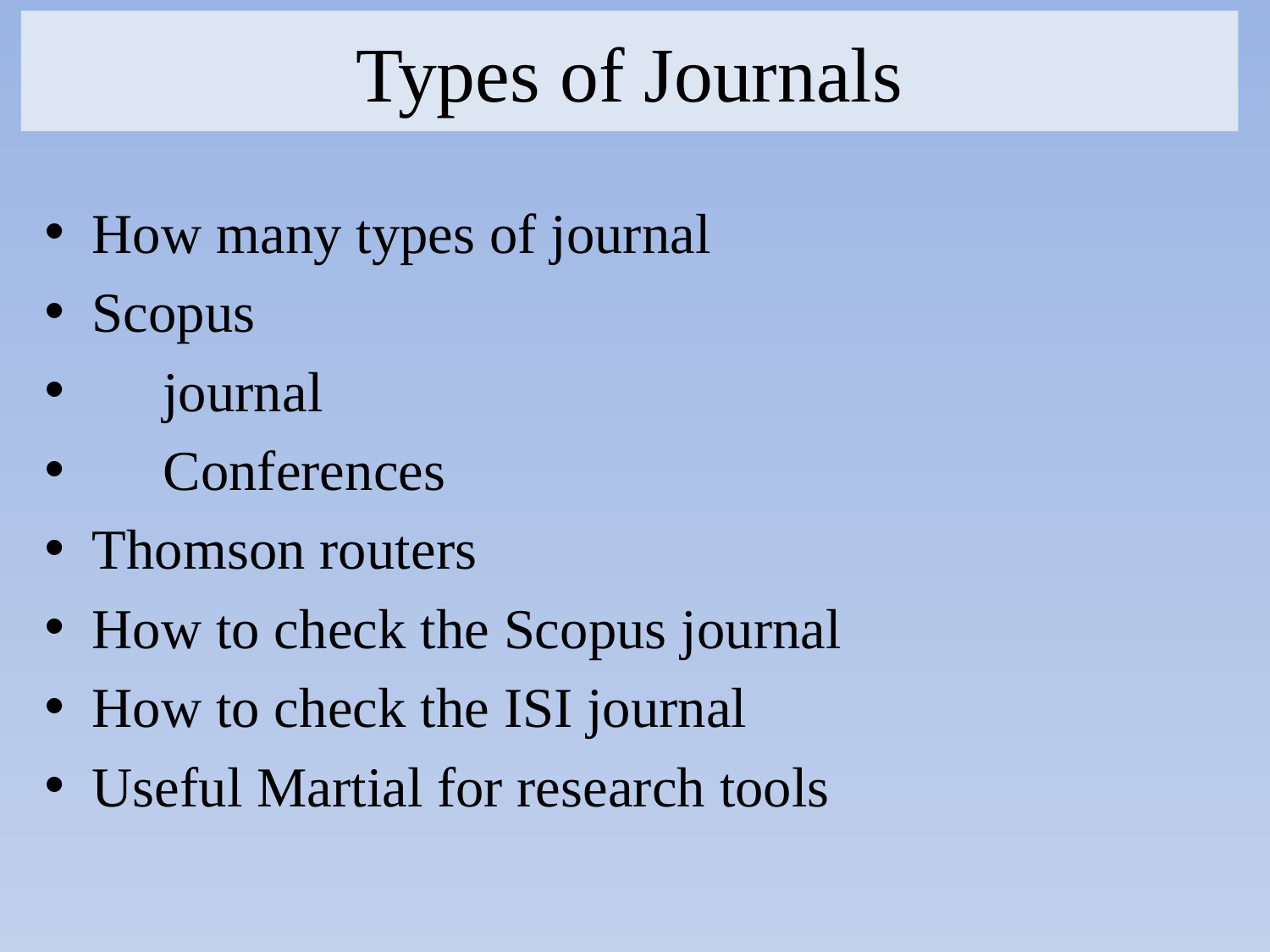

# Types of Journals
How many types of journal
Scopus
     journal
     Conferences
Thomson routers
How to check the Scopus journal
How to check the ISI journal
Useful Martial for research tools